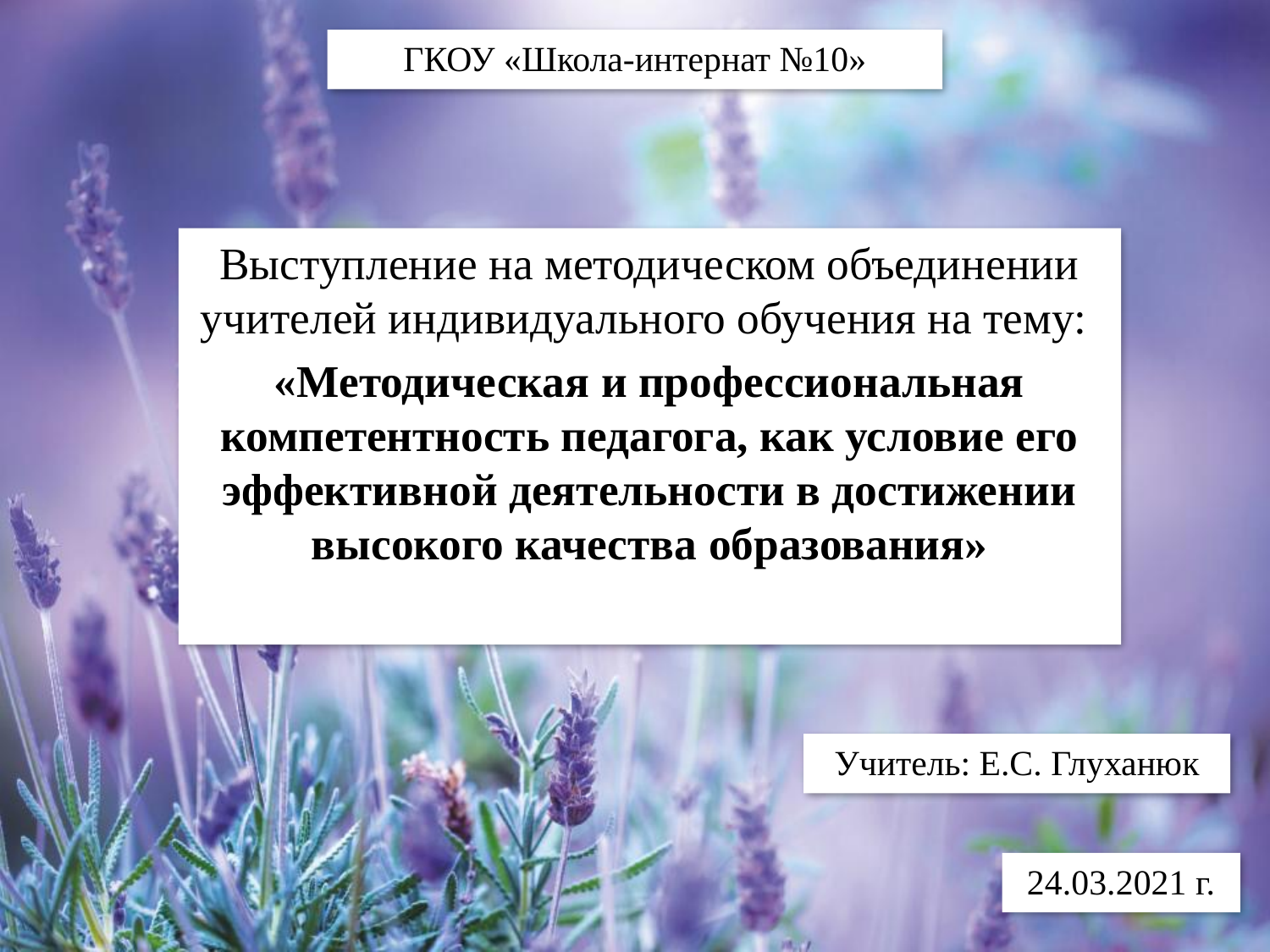

ГКОУ «Школа-интернат №10»
Выступление на методическом объединении учителей индивидуального обучения на тему:
«Методическая и профессиональная компетентность педагога, как условие его эффективной деятельности в достижении высокого качества образования»
Учитель: Е.С. Глуханюк
24.03.2021 г.